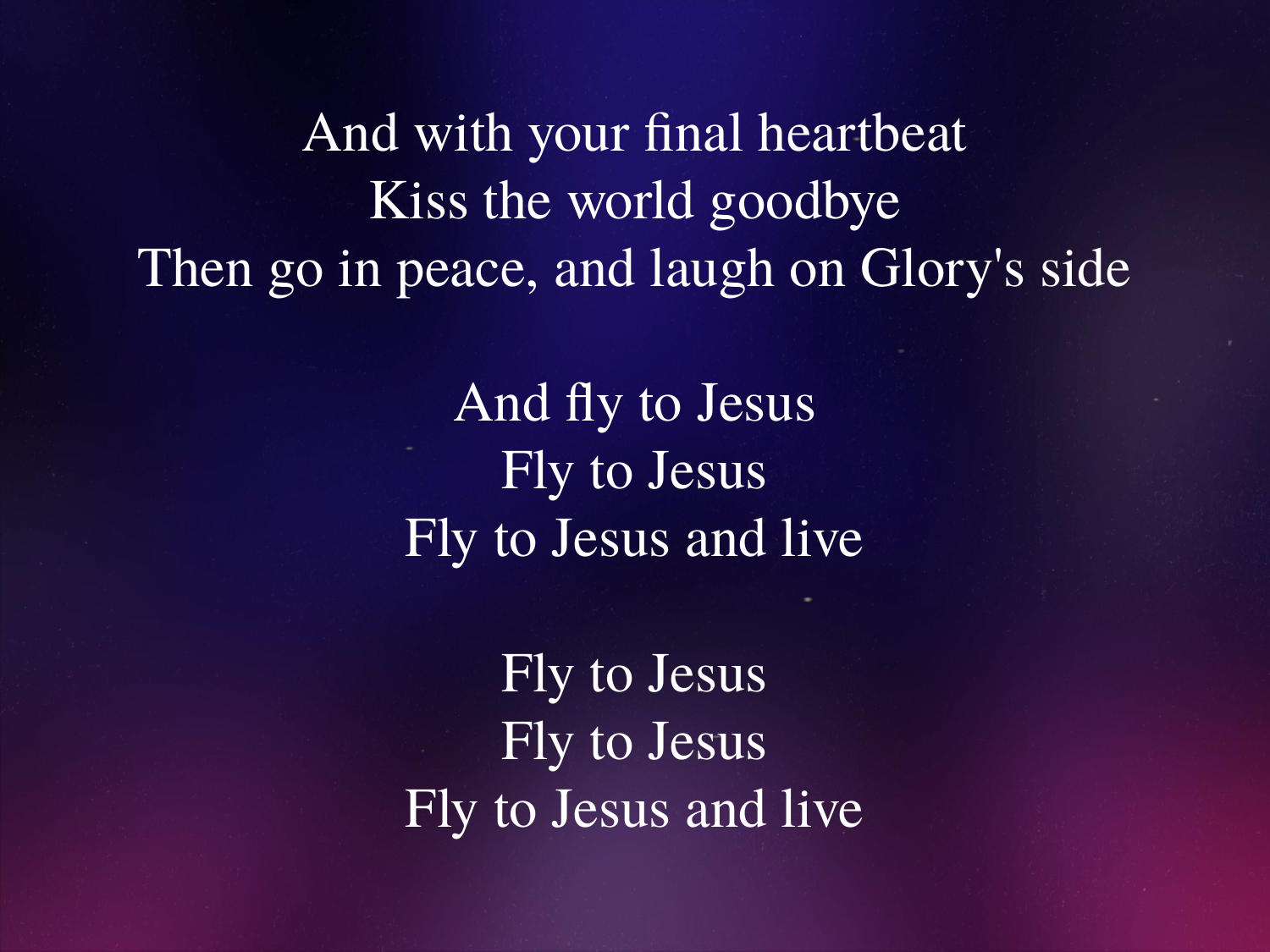

# And with your final heartbeat Kiss the world goodbye Then go in peace, and laugh on Glory's side And fly to Jesus Fly to Jesus Fly to Jesus and live Fly to Jesus Fly to Jesus Fly to Jesus and live